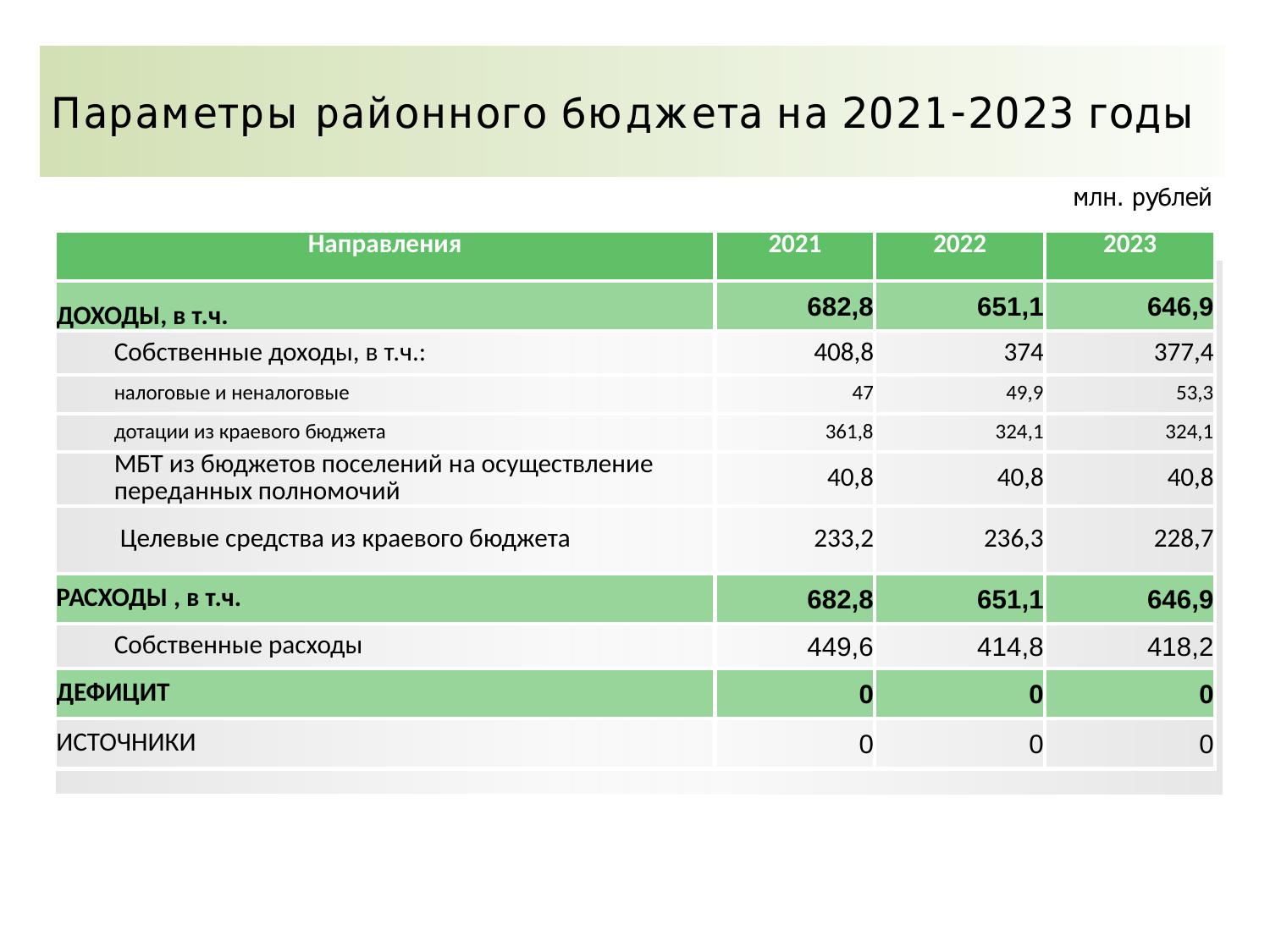

Параметры районного бюджета на 2021-2023 годы
млн. рублей

| Направления | 2021 | 2022 | 2023 |
| --- | --- | --- | --- |
| ДОХОДЫ, в т.ч. | 682,8 | 651,1 | 646,9 |
| Собственные доходы, в т.ч.: | 408,8 | 374 | 377,4 |
| налоговые и неналоговые | 47 | 49,9 | 53,3 |
| дотации из краевого бюджета | 361,8 | 324,1 | 324,1 |
| МБТ из бюджетов поселений на осуществление переданных полномочий | 40,8 | 40,8 | 40,8 |
| Целевые средства из краевого бюджета | 233,2 | 236,3 | 228,7 |
| РАСХОДЫ , в т.ч. | 682,8 | 651,1 | 646,9 |
| Собственные расходы | 449,6 | 414,8 | 418,2 |
| ДЕФИЦИТ | 0 | 0 | 0 |
| ИСТОЧНИКИ | 0 | 0 | 0 |